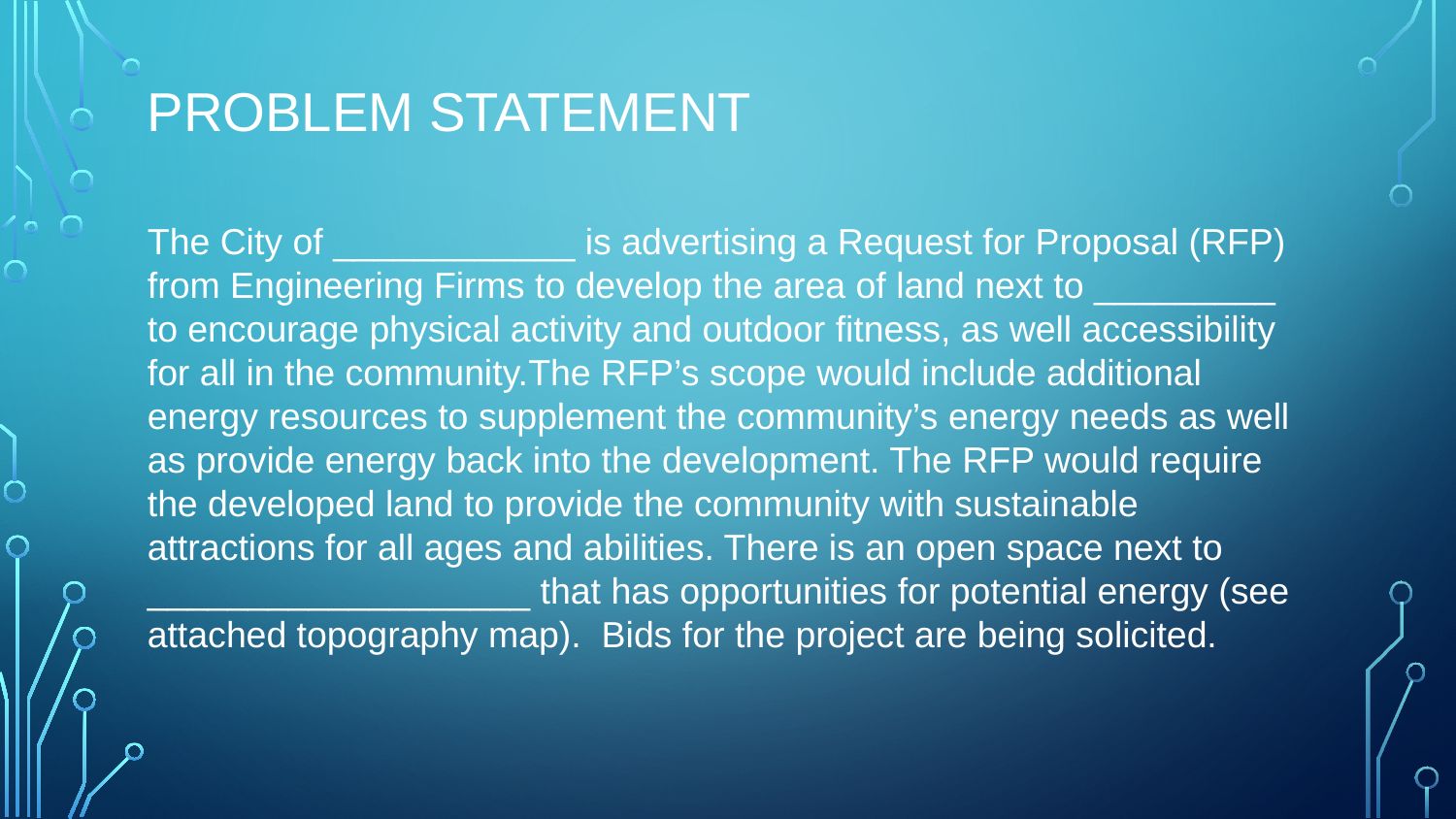

# PROBLEM STATEMENT
The City of ____________ is advertising a Request for Proposal (RFP) from Engineering Firms to develop the area of land next to _________ to encourage physical activity and outdoor fitness, as well accessibility for all in the community.The RFP’s scope would include additional energy resources to supplement the community’s energy needs as well as provide energy back into the development. The RFP would require the developed land to provide the community with sustainable attractions for all ages and abilities. There is an open space next to ___________________ that has opportunities for potential energy (see attached topography map).  Bids for the project are being solicited.